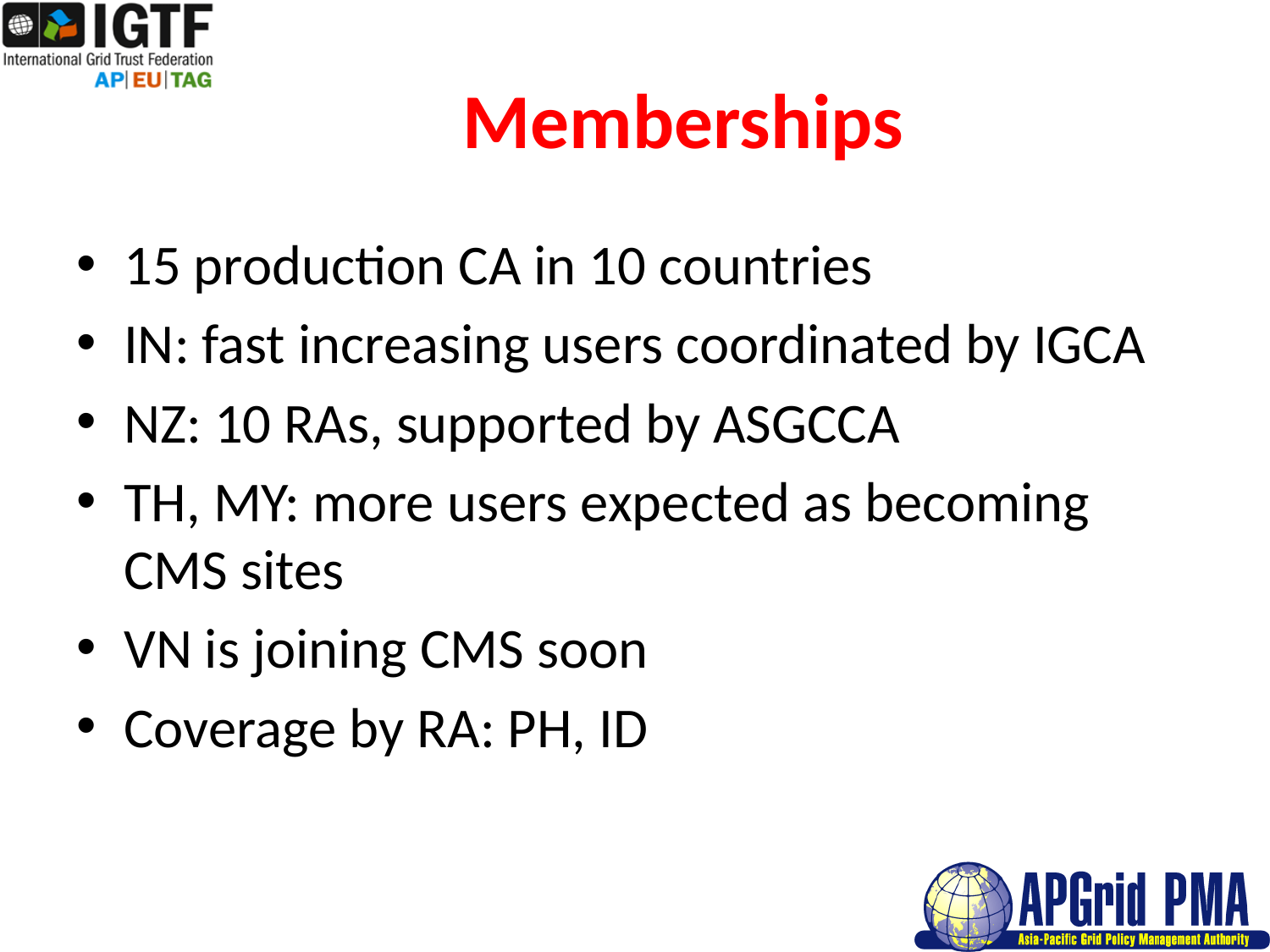

# Memberships
15 production CA in 10 countries
IN: fast increasing users coordinated by IGCA
NZ: 10 RAs, supported by ASGCCA
TH, MY: more users expected as becoming CMS sites
VN is joining CMS soon
Coverage by RA: PH, ID